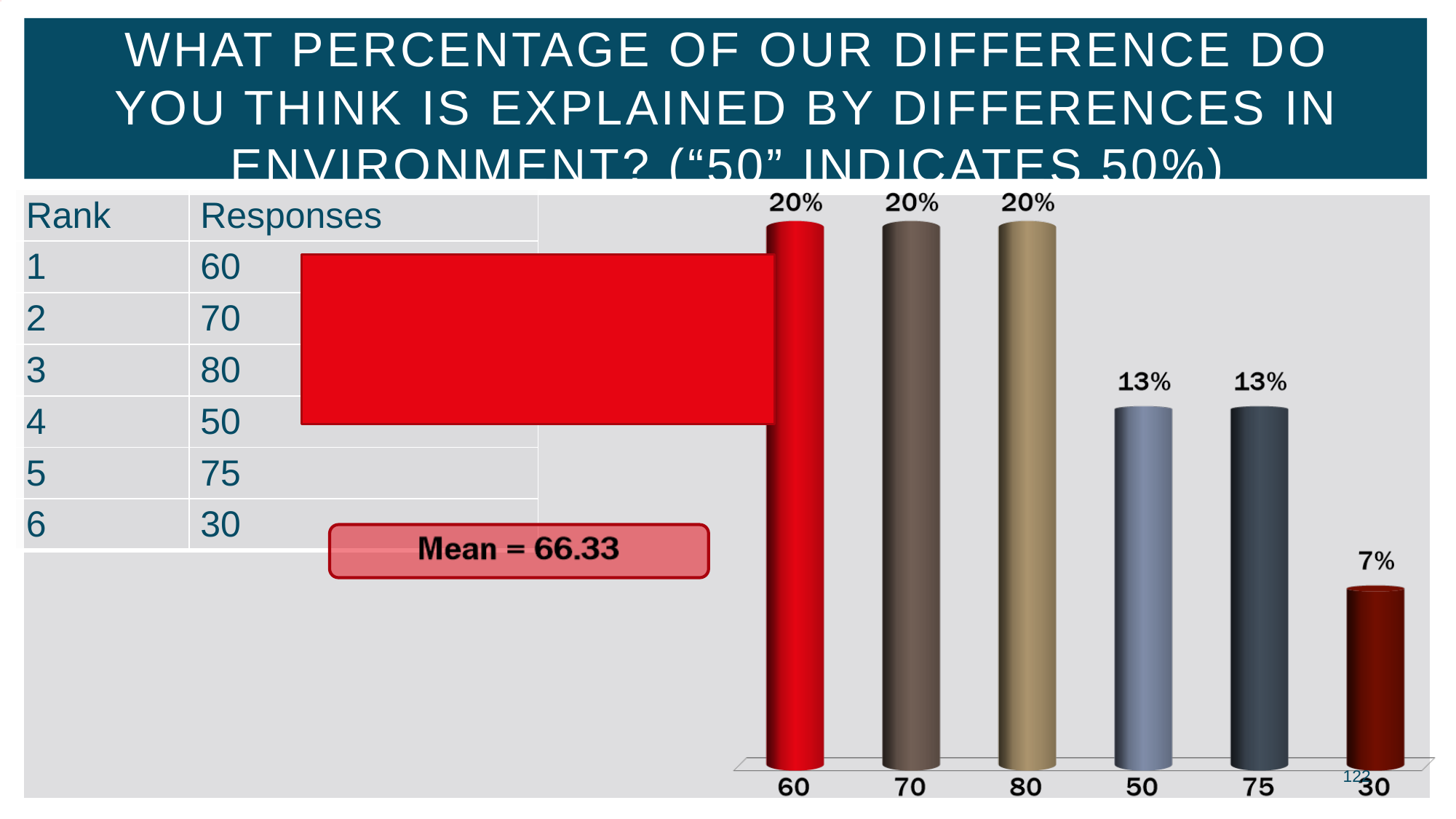

# What percentage of our difference do you think is explained by differences in environment? (“50” indicates 50%)
| Rank | Responses |
| --- | --- |
| 1 | 60 |
| 2 | 70 |
| 3 | 80 |
| 4 | 50 |
| 5 | 75 |
| 6 | 30 |

122